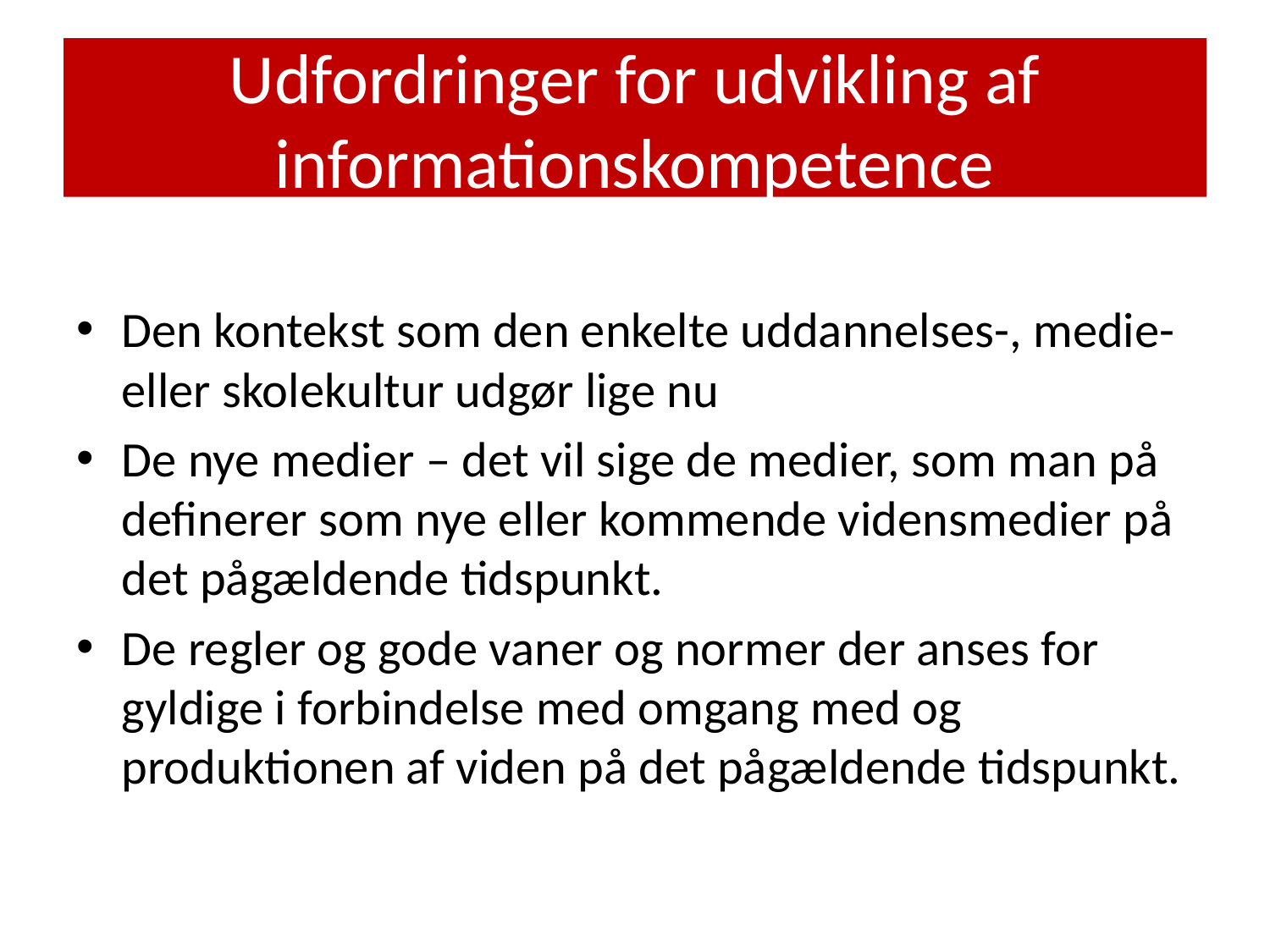

# Udfordringer for udvikling af informationskompetence

Den kontekst som den enkelte uddannelses-, medie- eller skolekultur udgør lige nu
De nye medier – det vil sige de medier, som man på definerer som nye eller kommende vidensmedier på det pågældende tidspunkt.
De regler og gode vaner og normer der anses for gyldige i forbindelse med omgang med og produktionen af viden på det pågældende tidspunkt.